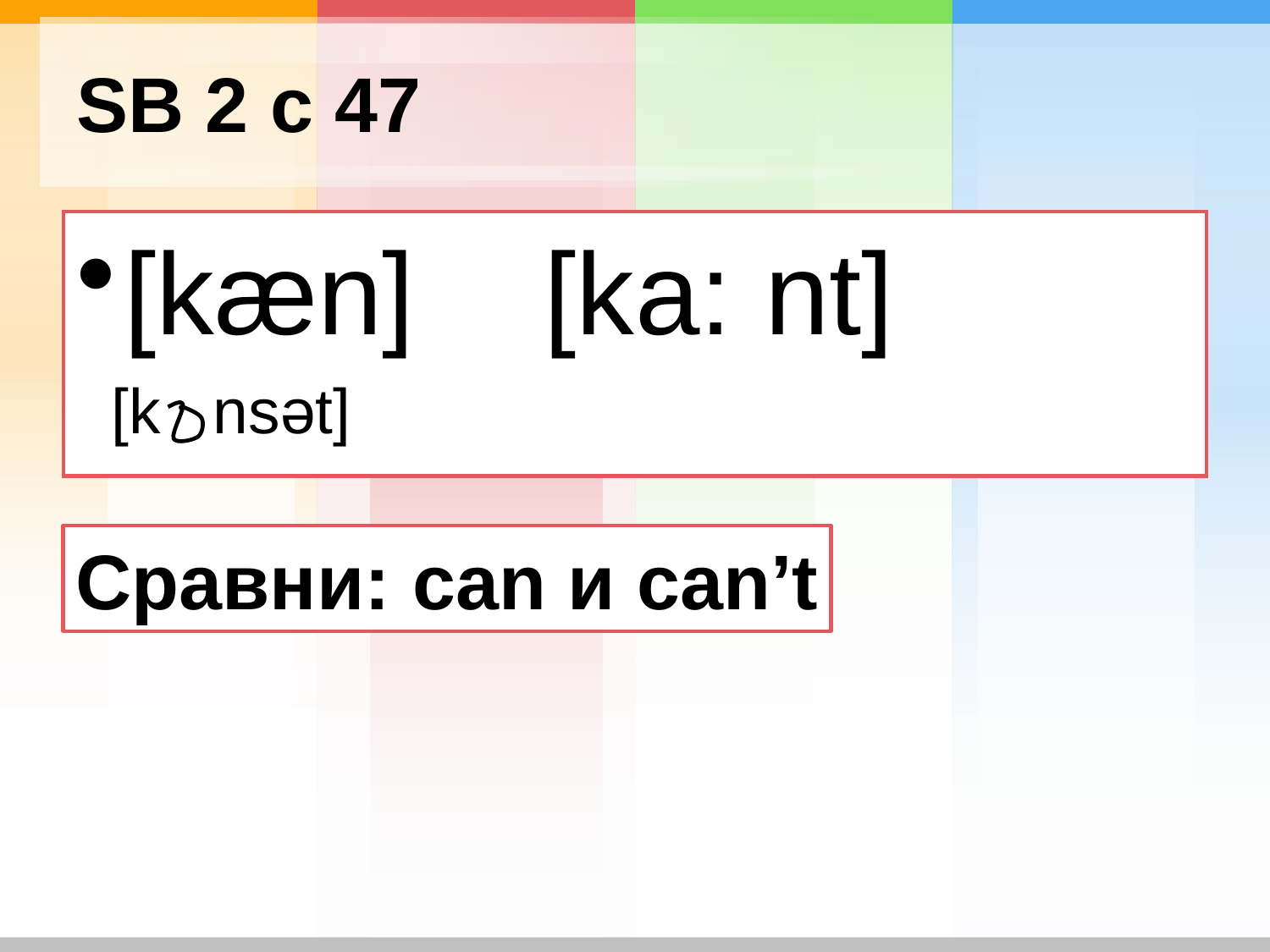

# SB 2 c 47
[kæn]    [ka: nt]
  [k   nsət]

Сравни: can и can’t